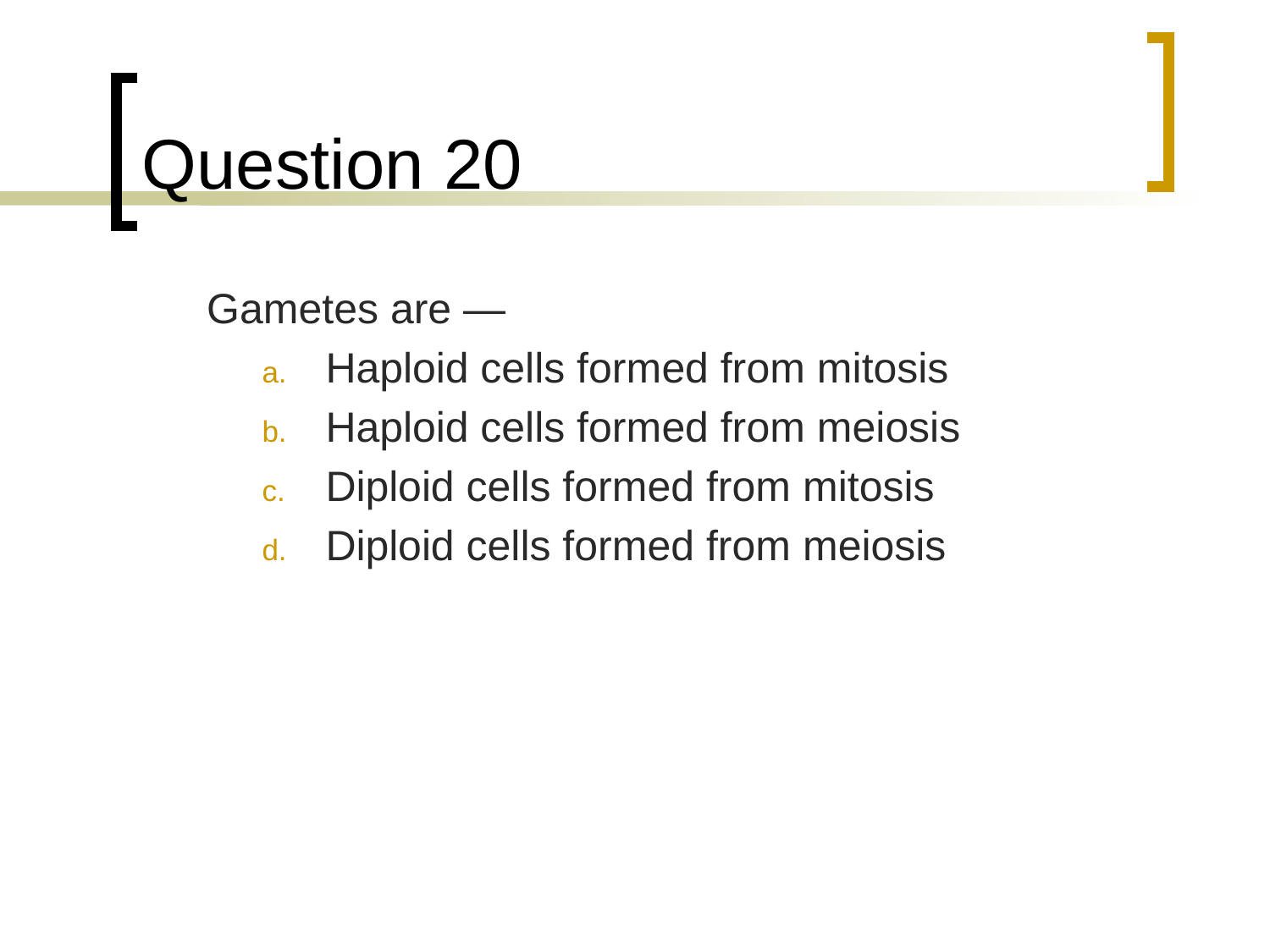

# Question 20
	Gametes are —
Haploid cells formed from mitosis
Haploid cells formed from meiosis
Diploid cells formed from mitosis
Diploid cells formed from meiosis